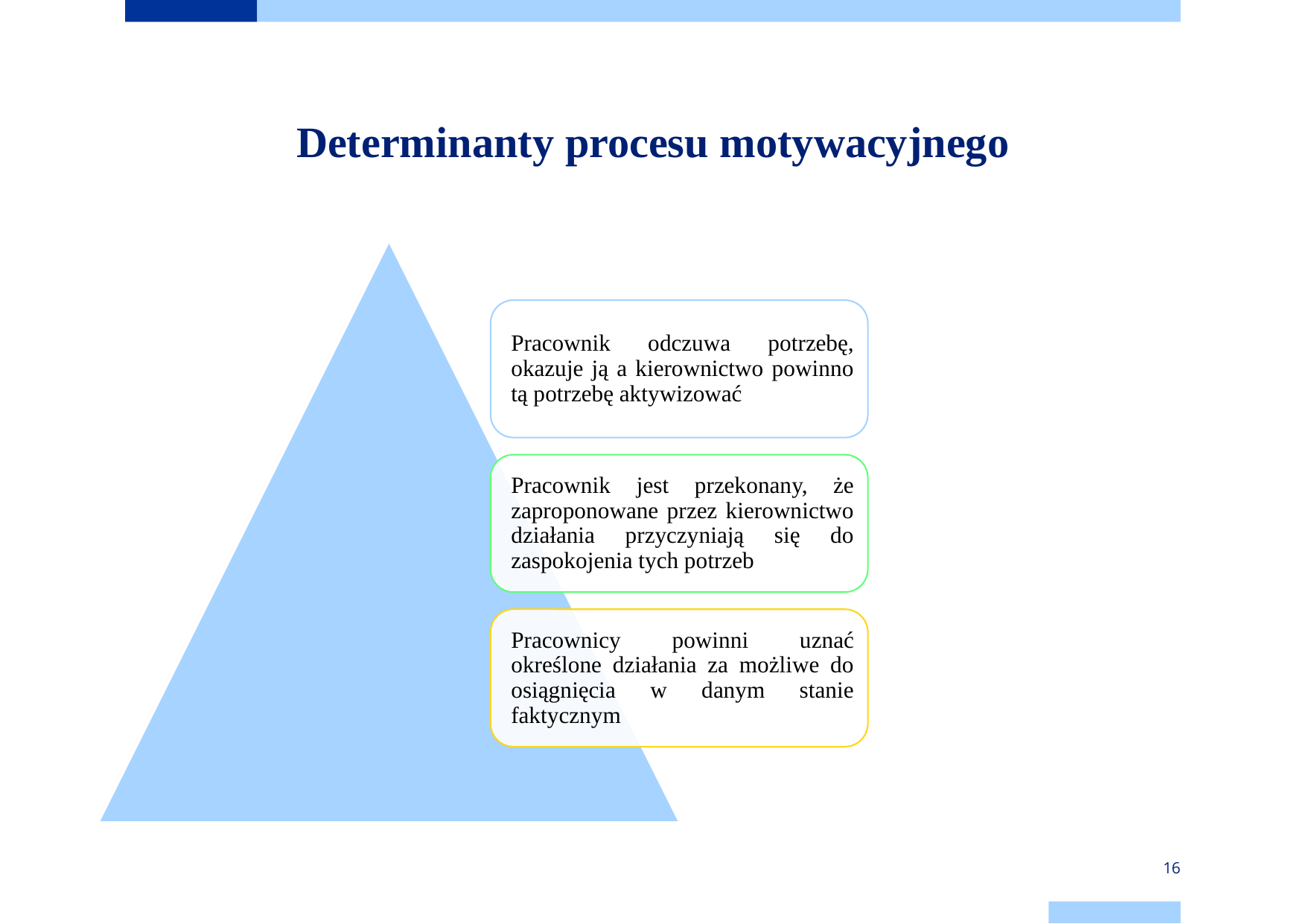

# Determinanty procesu motywacyjnego
Pracownik odczuwa potrzebę, okazuje ją a kierownictwo powinno tą potrzebę aktywizować
Pracownik jest przekonany, że zaproponowane przez kierownictwo działania przyczyniają się do zaspokojenia tych potrzeb
Pracownicy powinni uznać określone działania za możliwe do osiągnięcia w danym stanie faktycznym

16